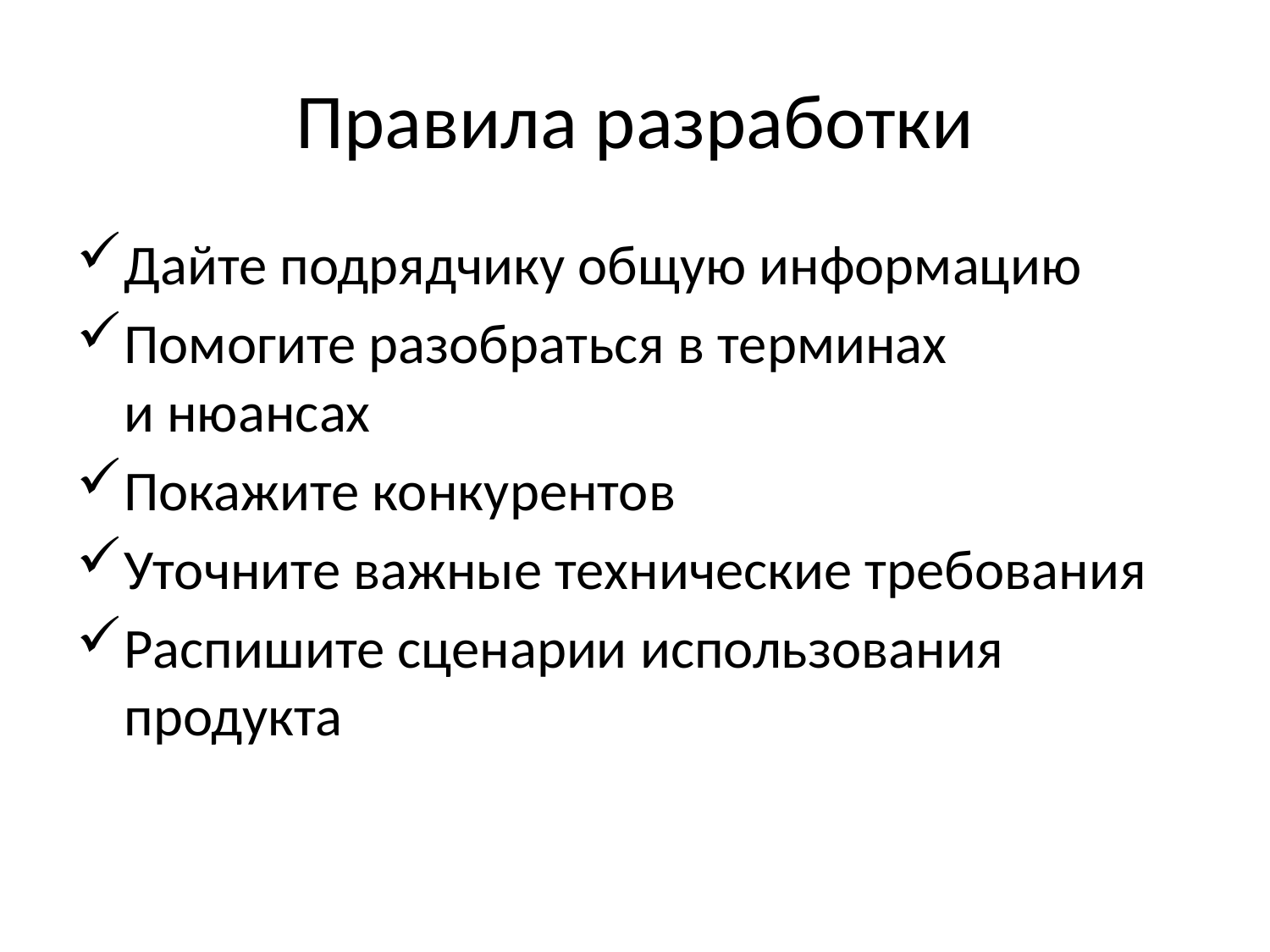

# Правила разработки
Дайте подрядчику общую информацию
Помогите разобраться в терминах и нюансах
Покажите конкурентов
Уточните важные технические требования
Распишите сценарии использования продукта